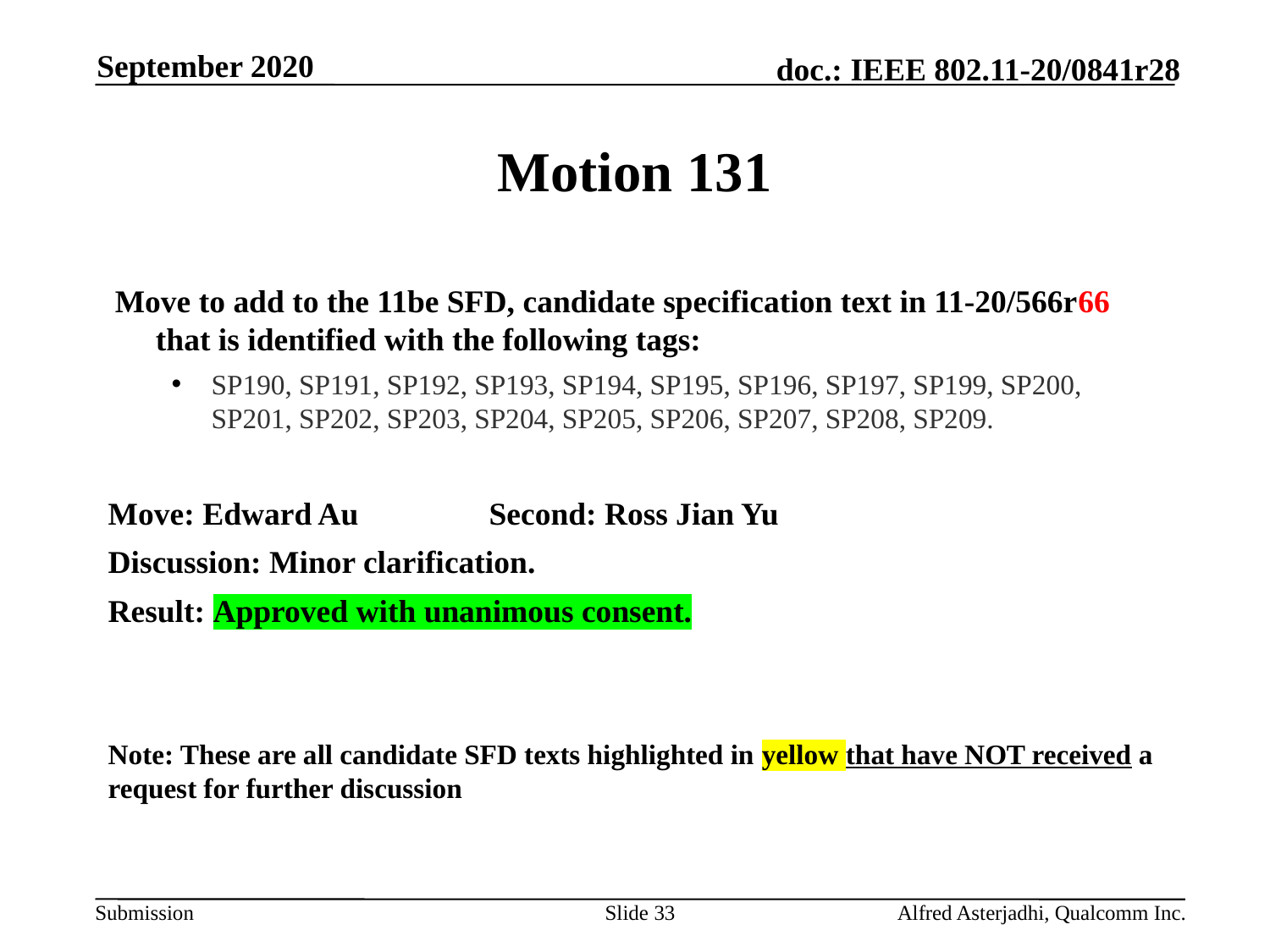

September 2020
# Motion 131
 Move to add to the 11be SFD, candidate specification text in 11-20/566r66 that is identified with the following tags:
SP190, SP191, SP192, SP193, SP194, SP195, SP196, SP197, SP199, SP200, SP201, SP202, SP203, SP204, SP205, SP206, SP207, SP208, SP209.

Move: Edward Au		Second: Ross Jian Yu
Discussion: Minor clarification.
Result: Approved with unanimous consent.

Note: These are all candidate SFD texts highlighted in yellow that have NOT received a request for further discussion

Slide 33
Alfred Asterjadhi, Qualcomm Inc.